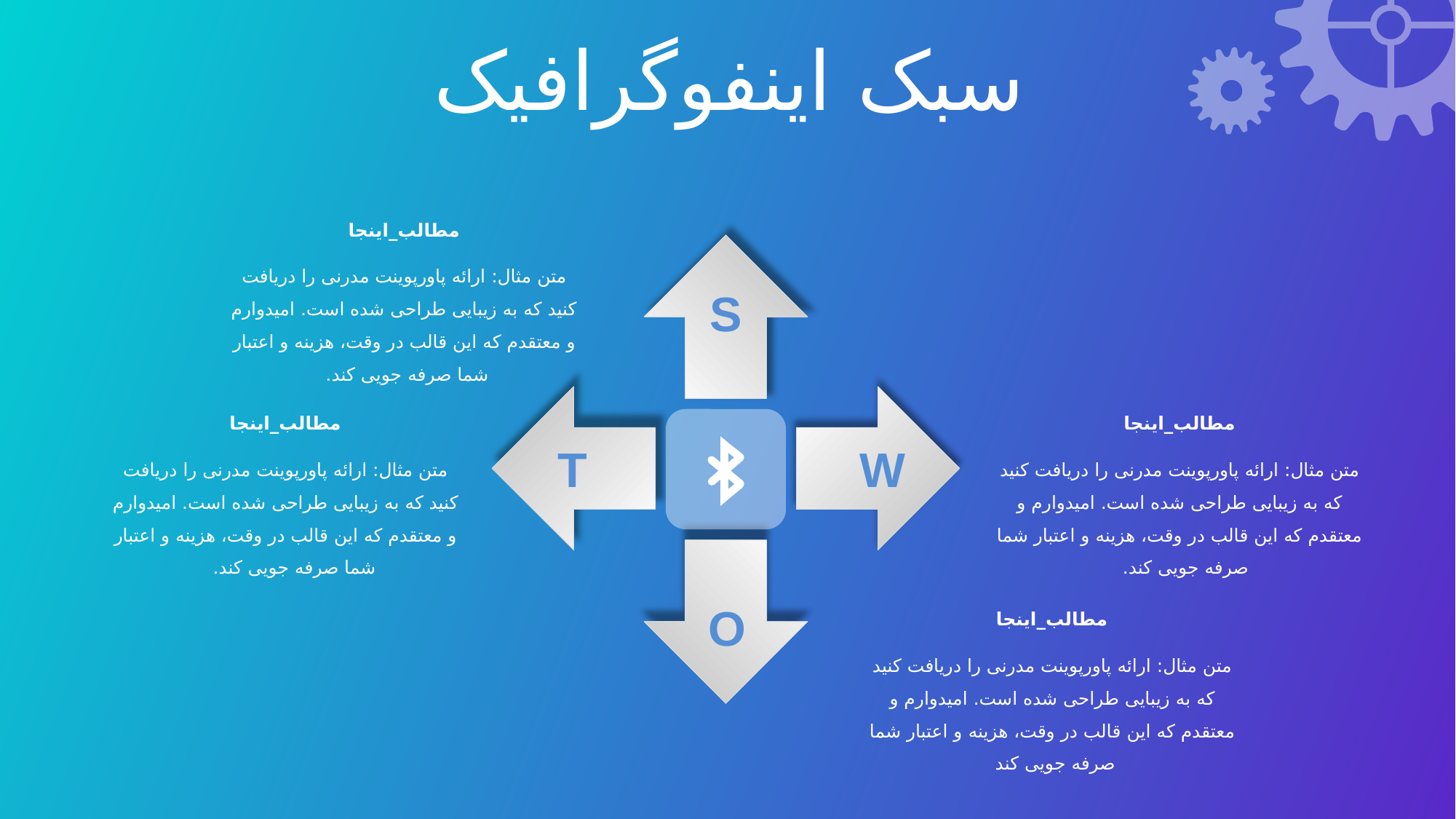

سبک اینفوگرافیک
مطالب_اینجا
متن مثال: ارائه پاورپوینت مدرنی را دریافت کنید که به زیبایی طراحی شده است. امیدوارم و معتقدم که این قالب در وقت، هزینه و اعتبار شما صرفه جویی کند.

S
مطالب_اینجا
متن مثال: ارائه پاورپوینت مدرنی را دریافت کنید که به زیبایی طراحی شده است. امیدوارم و معتقدم که این قالب در وقت، هزینه و اعتبار شما صرفه جویی کند.
مطالب_اینجا
متن مثال: ارائه پاورپوینت مدرنی را دریافت کنید که به زیبایی طراحی شده است. امیدوارم و معتقدم که این قالب در وقت، هزینه و اعتبار شما صرفه جویی کند.

T
W

O
مطالب_اینجا
متن مثال: ارائه پاورپوینت مدرنی را دریافت کنید که به زیبایی طراحی شده است. امیدوارم و معتقدم که این قالب در وقت، هزینه و اعتبار شما صرفه جویی کند